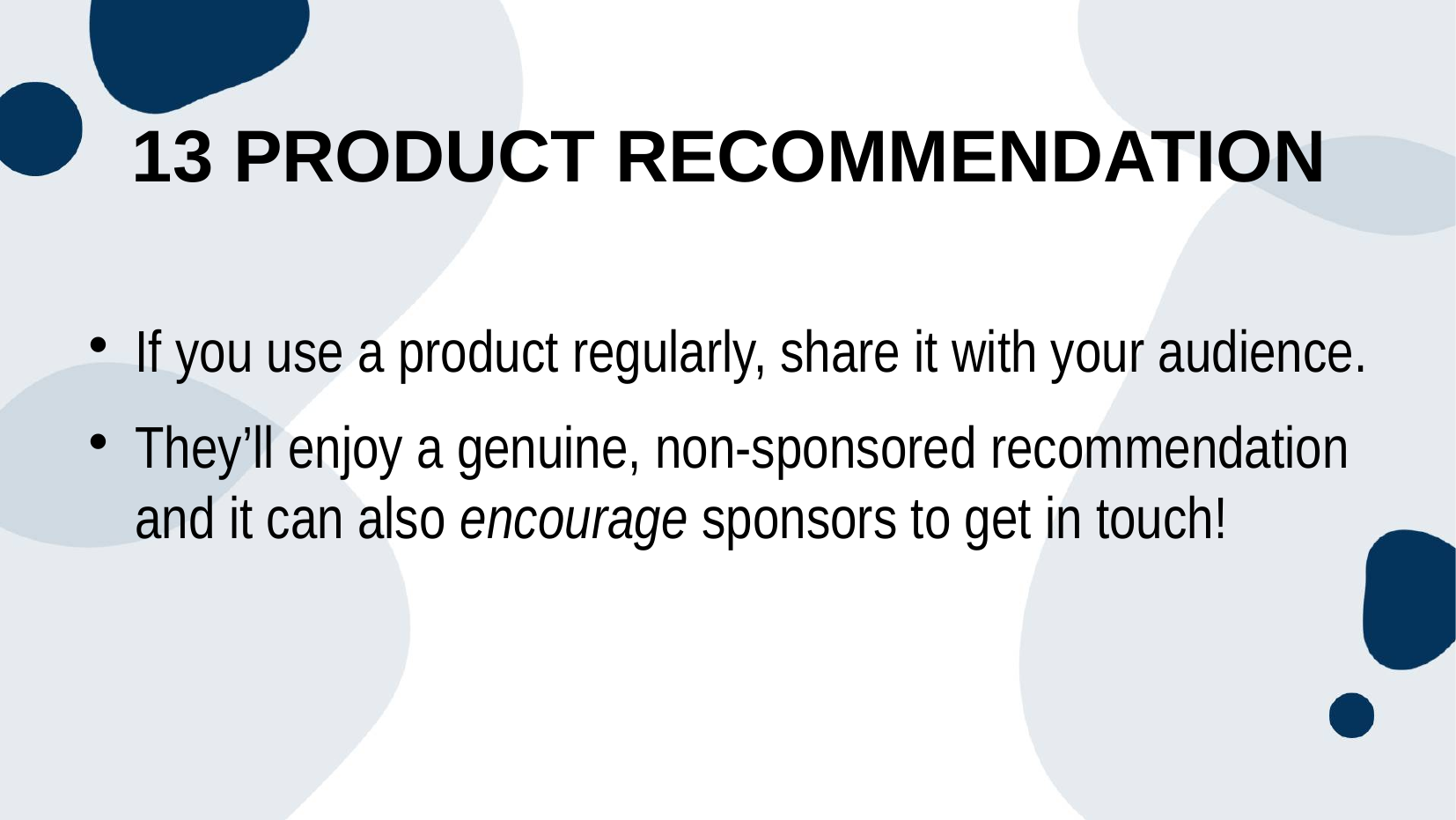

13 Product Recommendation
If you use a product regularly, share it with your audience.
They’ll enjoy a genuine, non-sponsored recommendation and it can also encourage sponsors to get in touch!